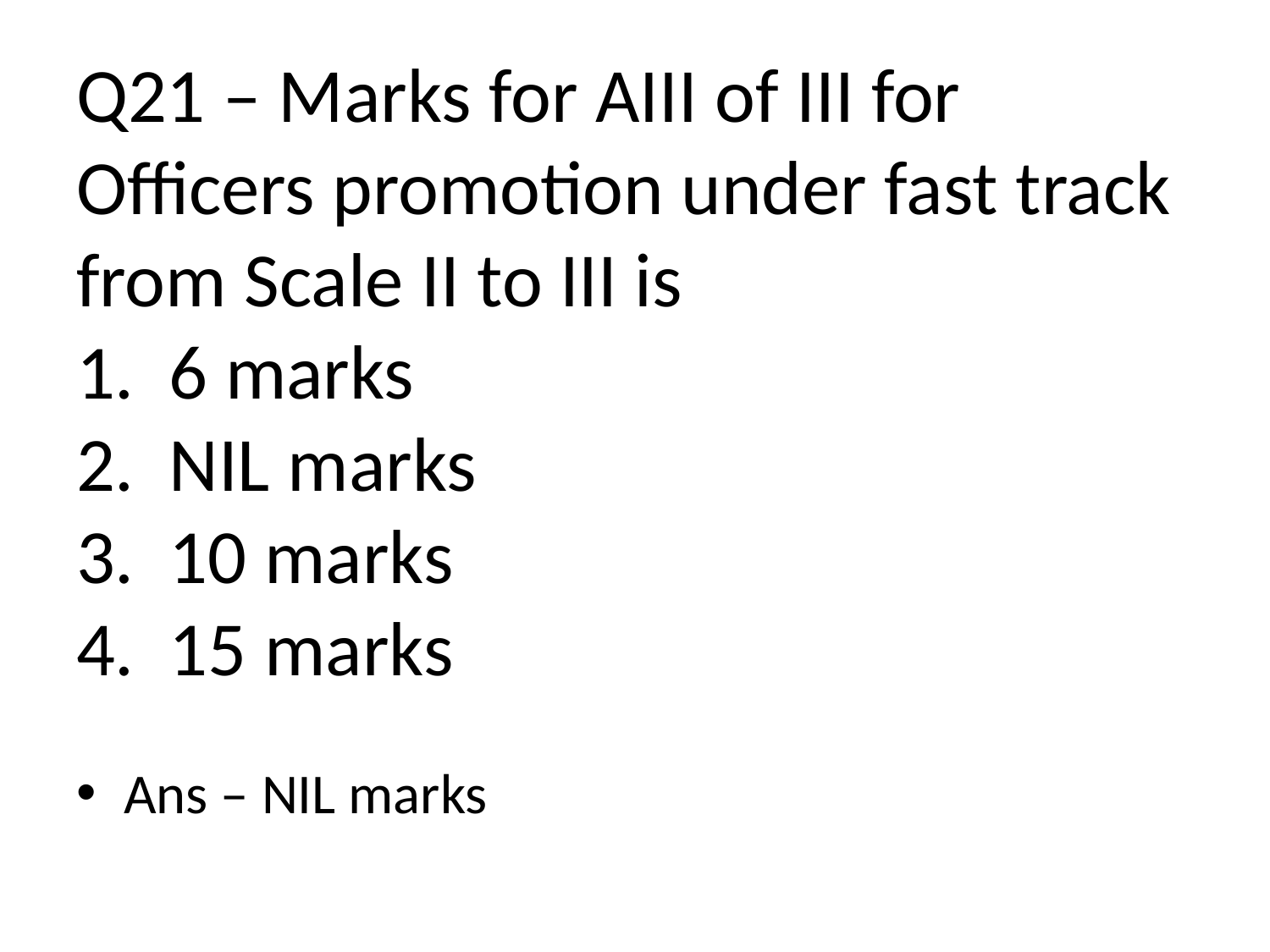

# Q21 – Marks for AIII of III for Officers promotion under fast track from Scale II to III is 1.  6 marks 2.  NIL marks 3.  10 marks 4.  15 marks
Ans – NIL marks